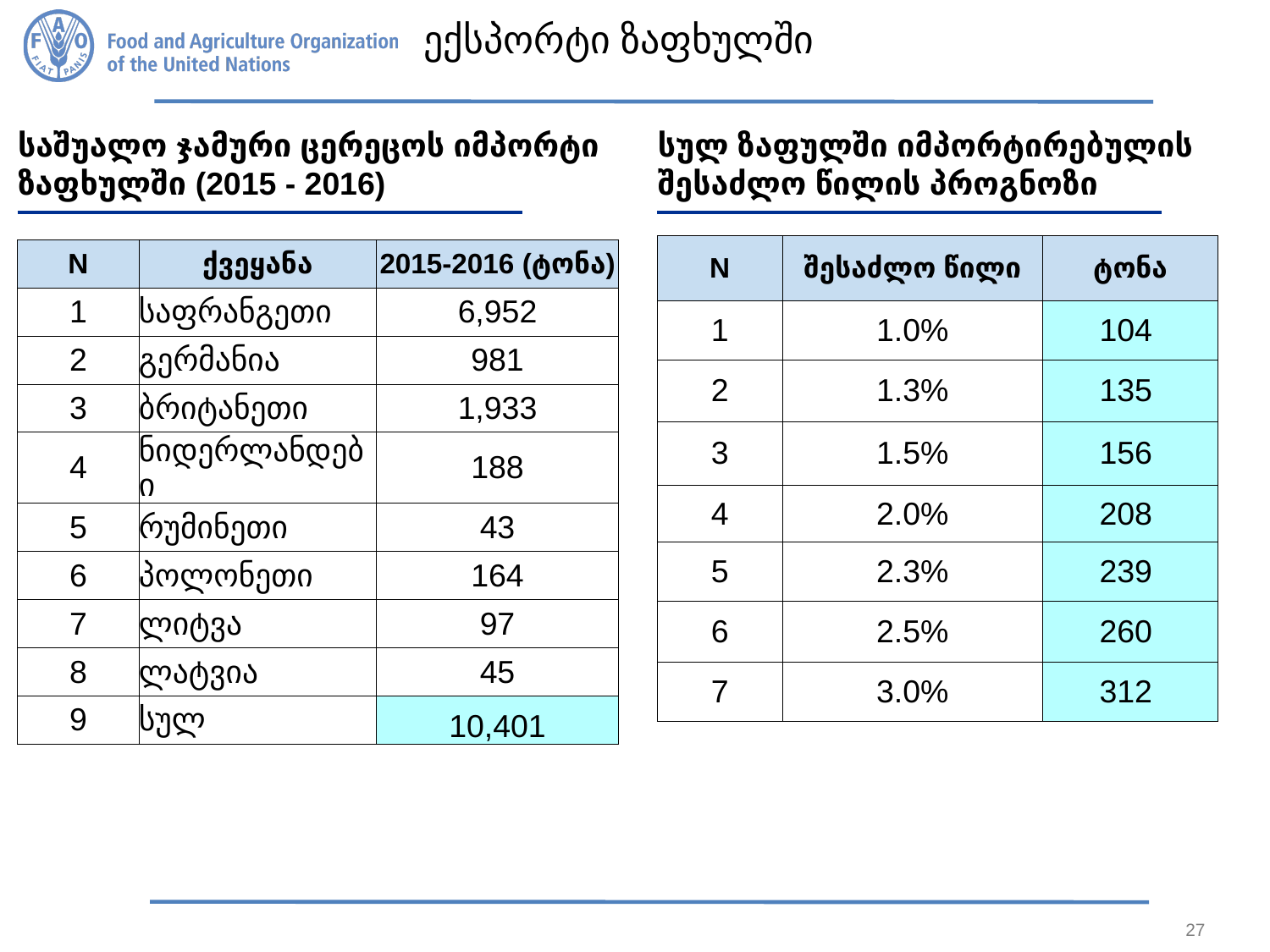

# ექსპორტი ზაფხულში
საშუალო ჯამური ცერეცოს იმპორტი ზაფხულში (2015 - 2016)
სულ ზაფულში იმპორტირებულის შესაძლო წილის პროგნოზი
| N | შესაძლო წილი | ტონა |
| --- | --- | --- |
| 1 | 1.0% | 104 |
| 2 | 1.3% | 135 |
| 3 | 1.5% | 156 |
| 4 | 2.0% | 208 |
| 5 | 2.3% | 239 |
| 6 | 2.5% | 260 |
| 7 | 3.0% | 312 |
| N | ქვეყანა | 2015-2016 (ტონა) |
| --- | --- | --- |
| 1 | საფრანგეთი | 6,952 |
| 2 | გერმანია | 981 |
| 3 | ბრიტანეთი | 1,933 |
| 4 | ნიდერლანდები | 188 |
| 5 | რუმინეთი | 43 |
| 6 | პოლონეთი | 164 |
| 7 | ლიტვა | 97 |
| 8 | ლატვია | 45 |
| 9 | სულ | 10,401 |
27